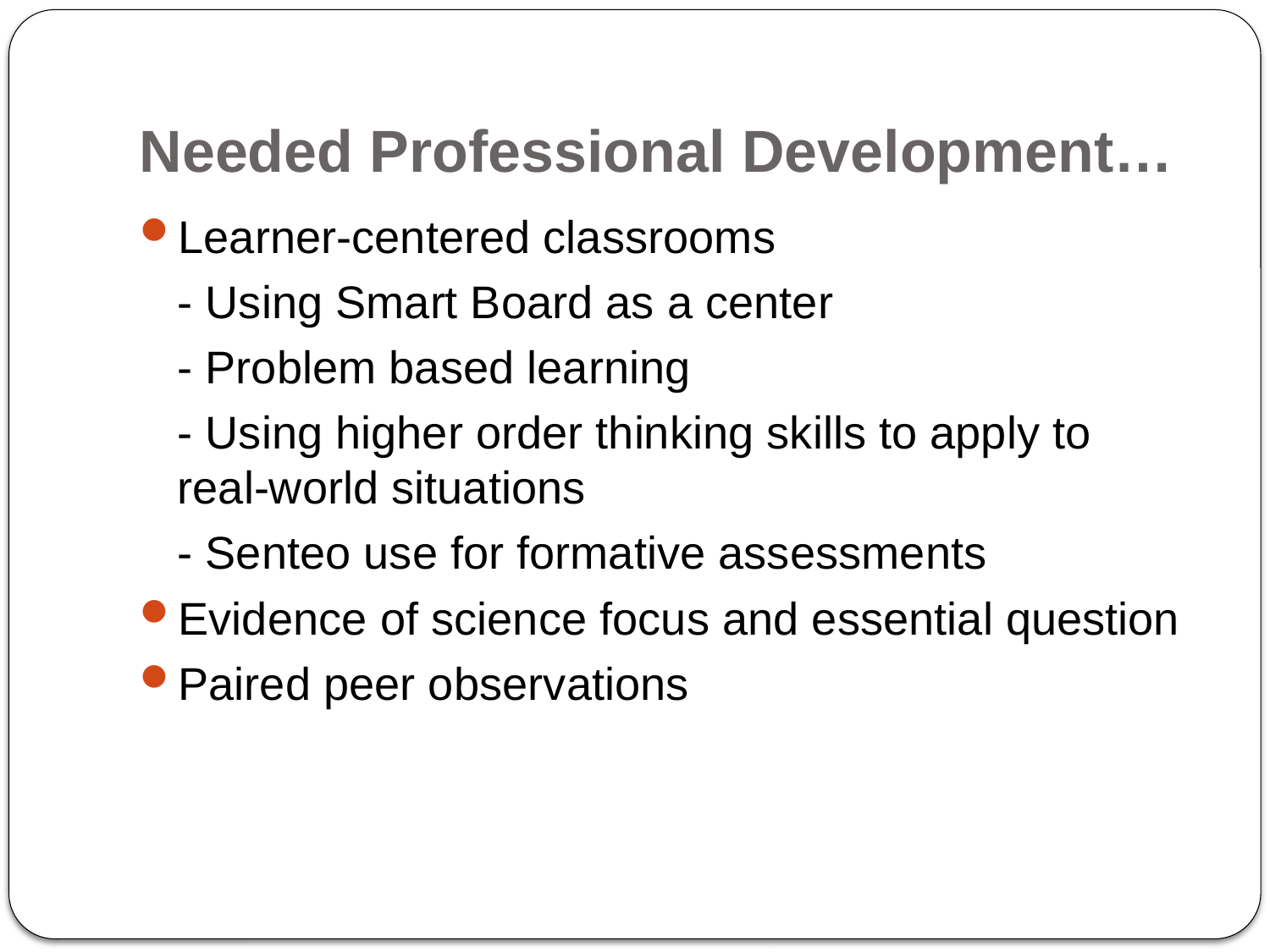

# Needed Professional Development…
Learner-centered classrooms
	- Using Smart Board as a center
	- Problem based learning
	- Using higher order thinking skills to apply to real-world situations
	- Senteo use for formative assessments
Evidence of science focus and essential question
Paired peer observations